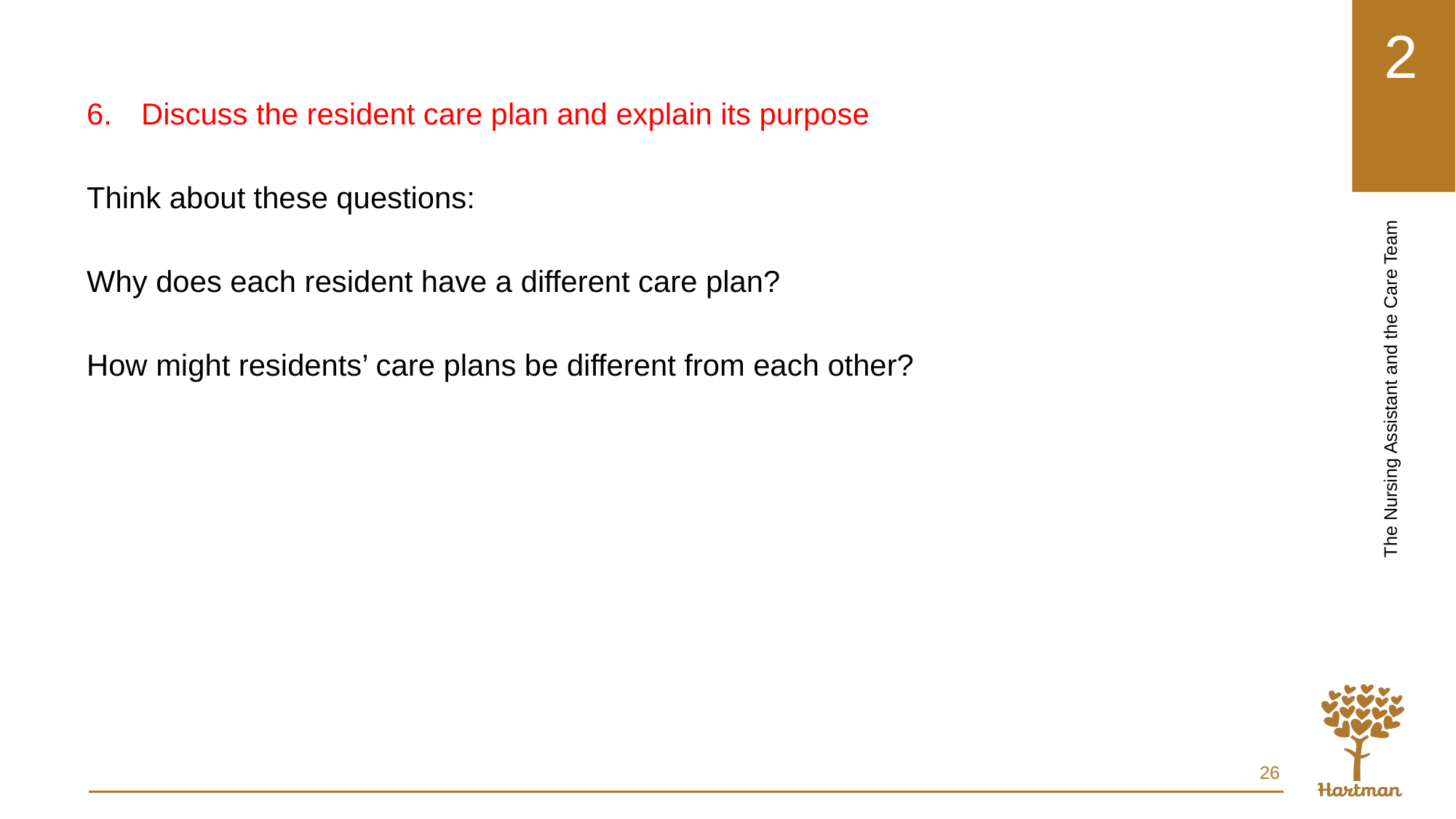

Discuss the resident care plan and explain its purpose

Think about these questions:

Why does each resident have a different care plan?

How might residents’ care plans be different from each other?

26